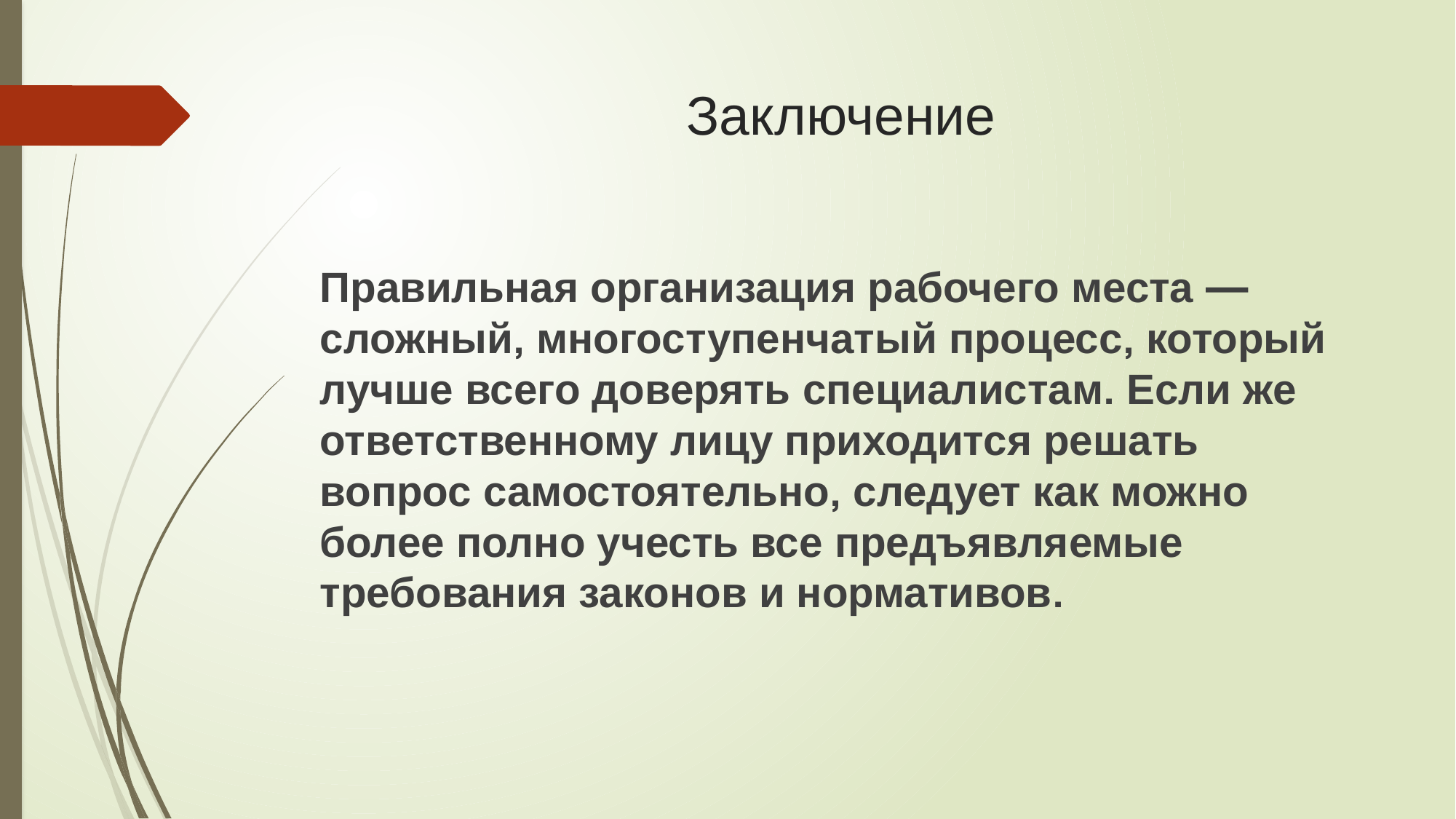

# Заключение
Правильная организация рабочего места — сложный, многоступенчатый процесс, который лучше всего доверять специалистам. Если же ответственному лицу приходится решать вопрос самостоятельно, следует как можно более полно учесть все предъявляемые требования законов и нормативов.